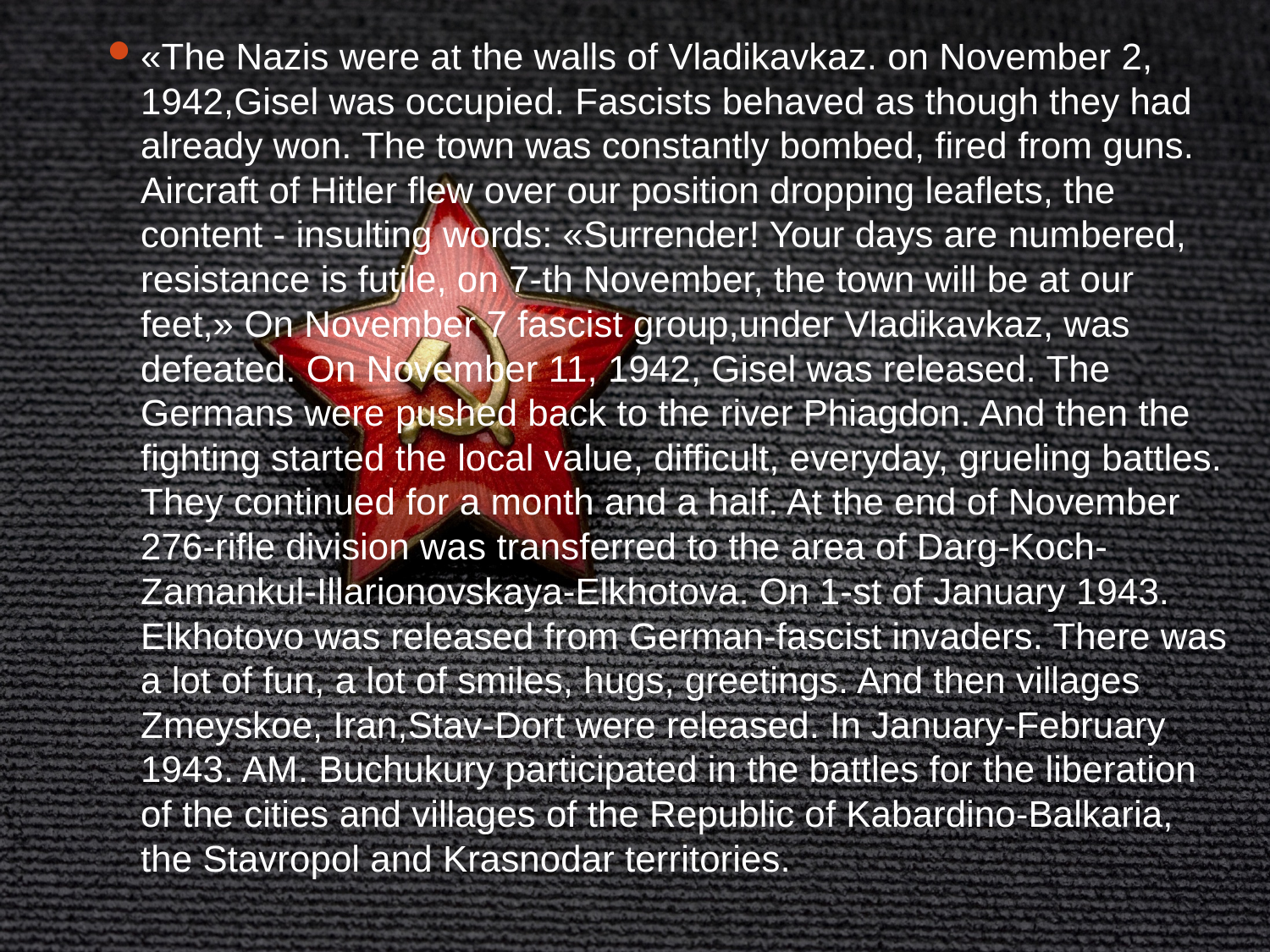

«The Nazis were at the walls of Vladikavkaz. on November 2, 1942,Gisel was occupied. Fascists behaved as though they had already won. The town was constantly bombed, fired from guns. Aircraft of Hitler flew over our position dropping leaflets, the content - insulting words: «Surrender! Your days are numbered, resistance is futile, on 7-th November, the town will be at our feet,» On November 7 fascist group,under Vladikavkaz, was defeated. On November 11, 1942, Gisel was released. The Germans were pushed back to the river Phiagdon. And then the fighting started the local value, difficult, everyday, grueling battles. They continued for a month and a half. At the end of November 276-rifle division was transferred to the area of Darg-Koch-Zamankul-Illarionovskaya-Elkhotova. On 1-st of January 1943. Elkhotovo was released from German-fascist invaders. There was a lot of fun, a lot of smiles, hugs, greetings. And then villages Zmeyskoe, Iran,Stav-Dort were released. In January-February 1943. AM. Buchukury participated in the battles for the liberation of the cities and villages of the Republic of Kabardino-Balkaria, the Stavropol and Krasnodar territories.

#